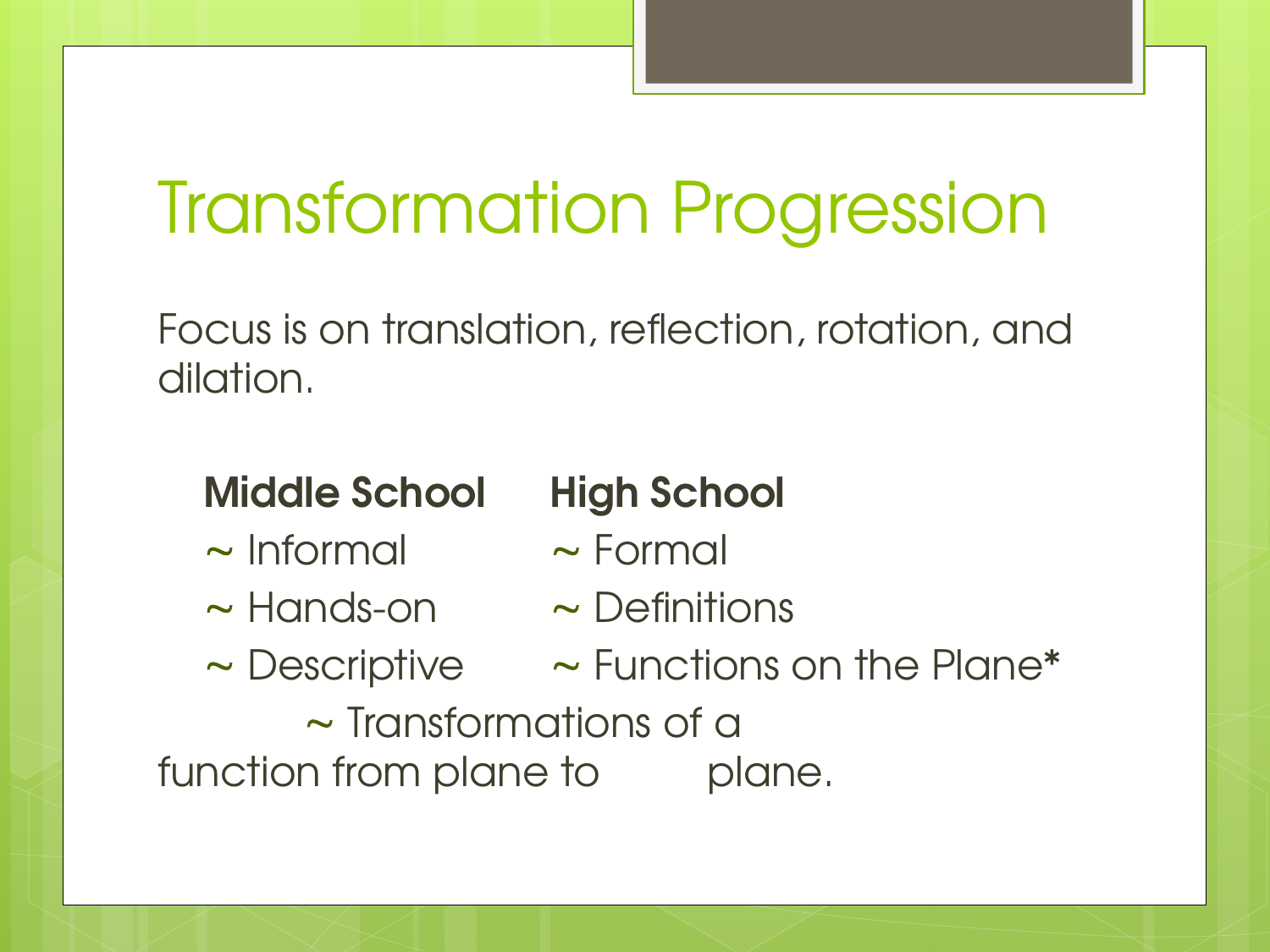

# Transformation Progression
Focus is on translation, reflection, rotation, and dilation.

    Middle School	  High School
    ∼ Informal		  ∼ Formal
    ∼ Hands-on	  ∼ Definitions
    ∼ Descriptive	  ∼ Functions on the Plane*
			  ∼ Transformations of a				     function from plane to 			     plane.